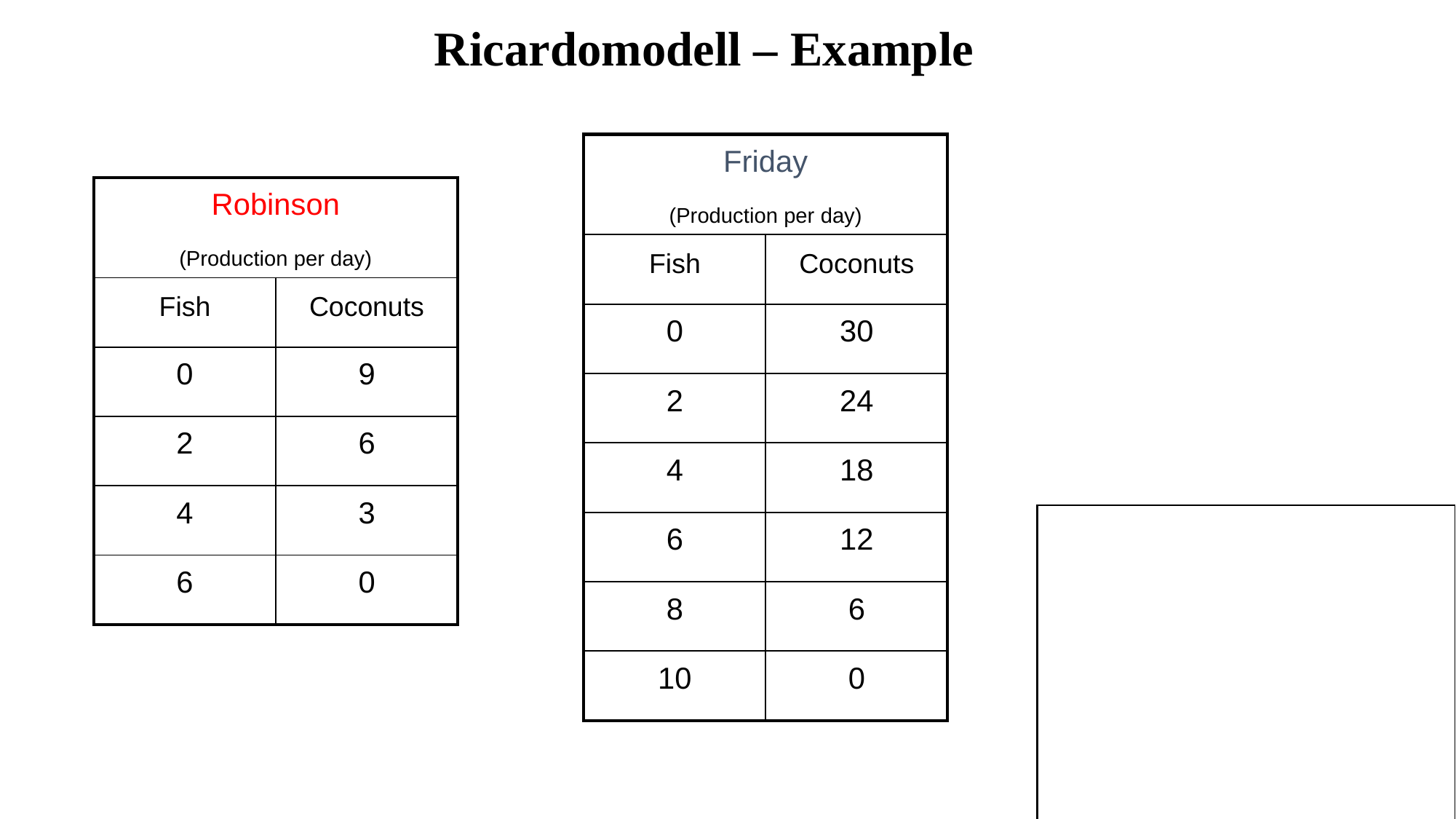

Ricardomodell – Example
| Friday (Production per day) |  |
| --- | --- |
| Fish | Coconuts |
| 0 | 30 |
| 2 | 24 |
| 4 | 18 |
| 6 | 12 |
| 8 | 6 |
| 10 | 0 |
| Robinson (Production per day) |  |
| --- | --- |
| Fish | Coconuts |
| 0 | 9 |
| 2 | 6 |
| 4 | 3 |
| 6 | 0 |